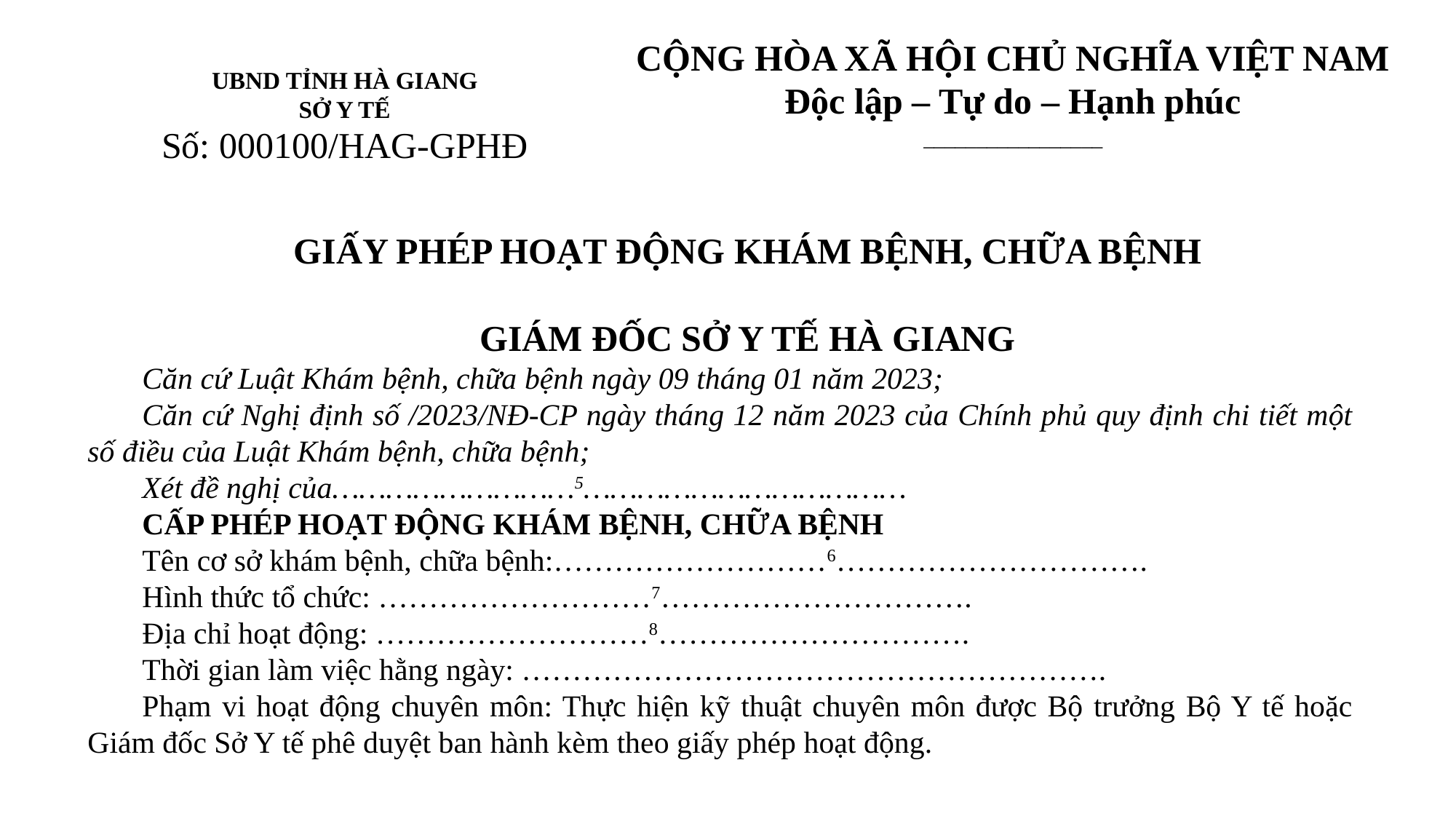

| UBND TỈNH HÀ GIANG SỞ Y TẾ Số: 000100/HAG-GPHĐ | CỘNG HÒA XÃ HỘI CHỦ NGHĨA VIỆT NAM Độc lập – Tự do – Hạnh phúc \_\_\_\_\_\_\_\_\_\_\_\_\_\_\_\_\_ |
| --- | --- |

GIẤY PHÉP HOẠT ĐỘNG KHÁM BỆNH, CHỮA BỆNH

GIÁM ĐỐC SỞ Y TẾ HÀ GIANG
Căn cứ Luật Khám bệnh, chữa bệnh ngày 09 tháng 01 năm 2023;
Căn cứ Nghị định số /2023/NĐ-CP ngày tháng 12 năm 2023 của Chính phủ quy định chi tiết một số điều của Luật Khám bệnh, chữa bệnh;
Xét đề nghị của………………………5………………………………
CẤP PHÉP HOẠT ĐỘNG KHÁM BỆNH, CHỮA BỆNH
Tên cơ sở khám bệnh, chữa bệnh:………………………6………………………….
Hình thức tổ chức: ………………………7………………………….
Địa chỉ hoạt động: ………………………8………………………….
Thời gian làm việc hằng ngày: ………………………………………………….
Phạm vi hoạt động chuyên môn: Thực hiện kỹ thuật chuyên môn được Bộ trưởng Bộ Y tế hoặc Giám đốc Sở Y tế phê duyệt ban hành kèm theo giấy phép hoạt động.